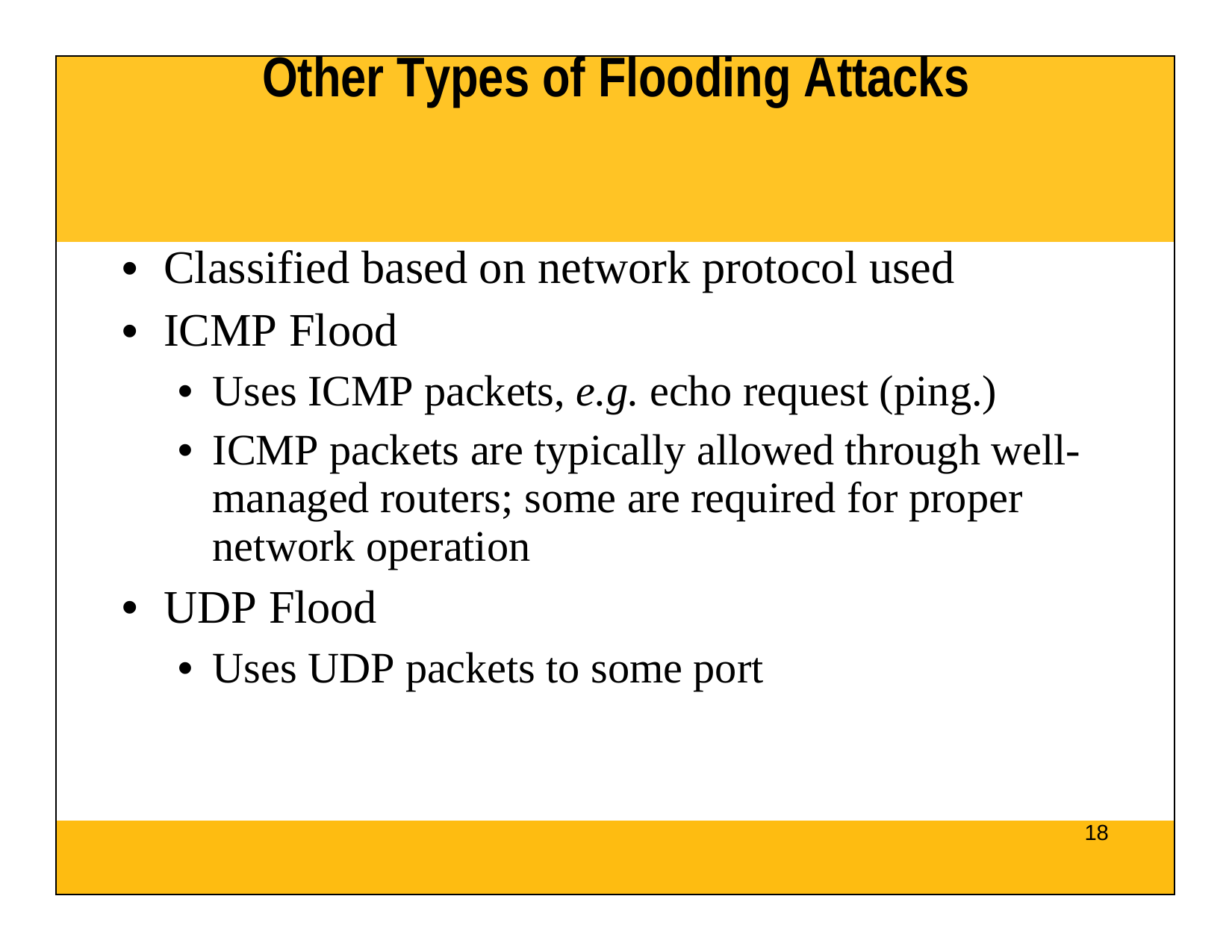

| Other Types of Flooding Attacks |
| --- |
| Classified based on network protocol used ICMP Flood Uses ICMP packets, e.g. echo request (ping.) ICMP packets are typically allowed through well- managed routers; some are required for proper network operation UDP Flood Uses UDP packets to some port |
| 18 |